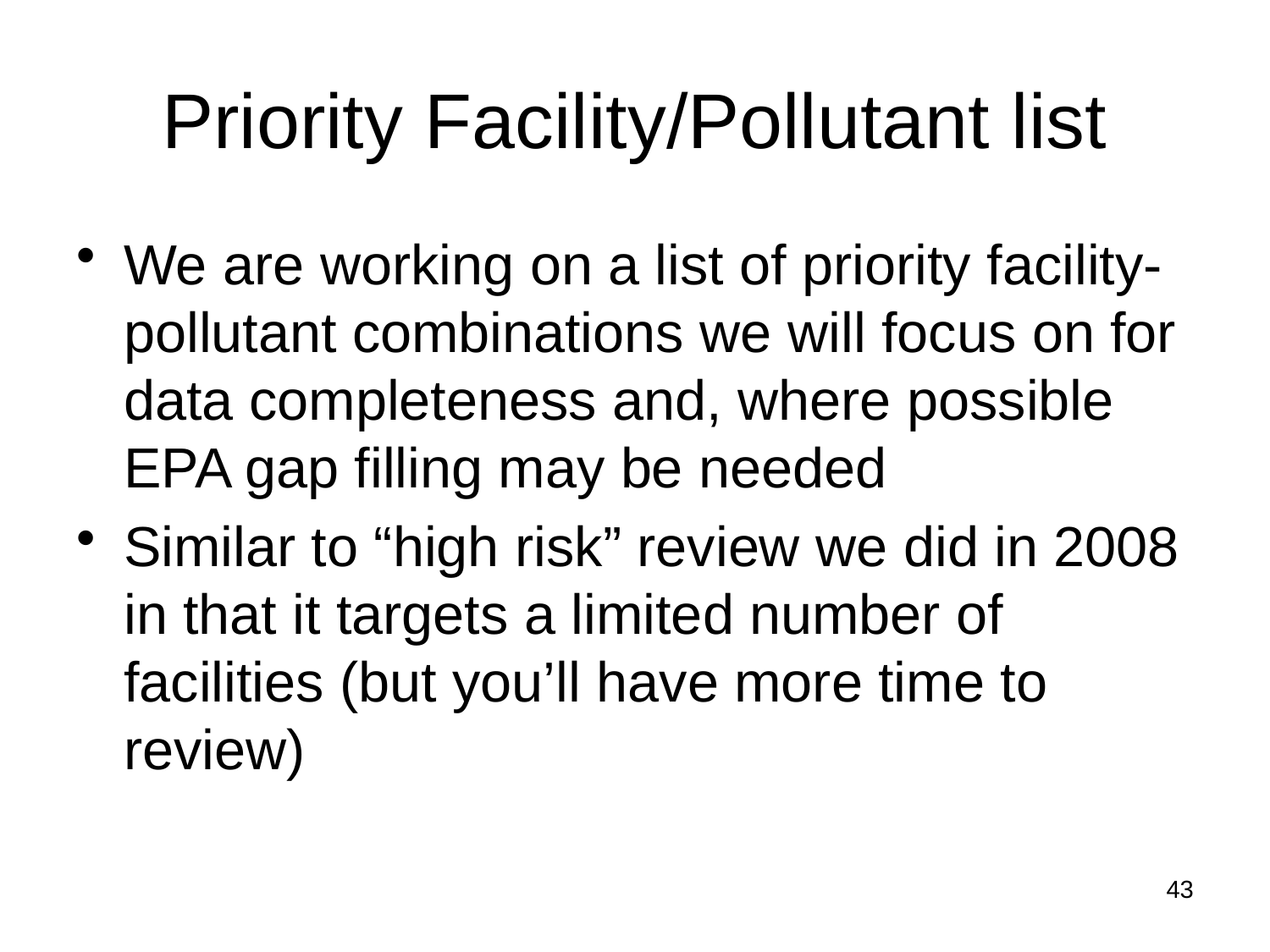

# Priority Facility/Pollutant list
We are working on a list of priority facility-pollutant combinations we will focus on for data completeness and, where possible EPA gap filling may be needed
Similar to “high risk” review we did in 2008 in that it targets a limited number of facilities (but you’ll have more time to review)
43